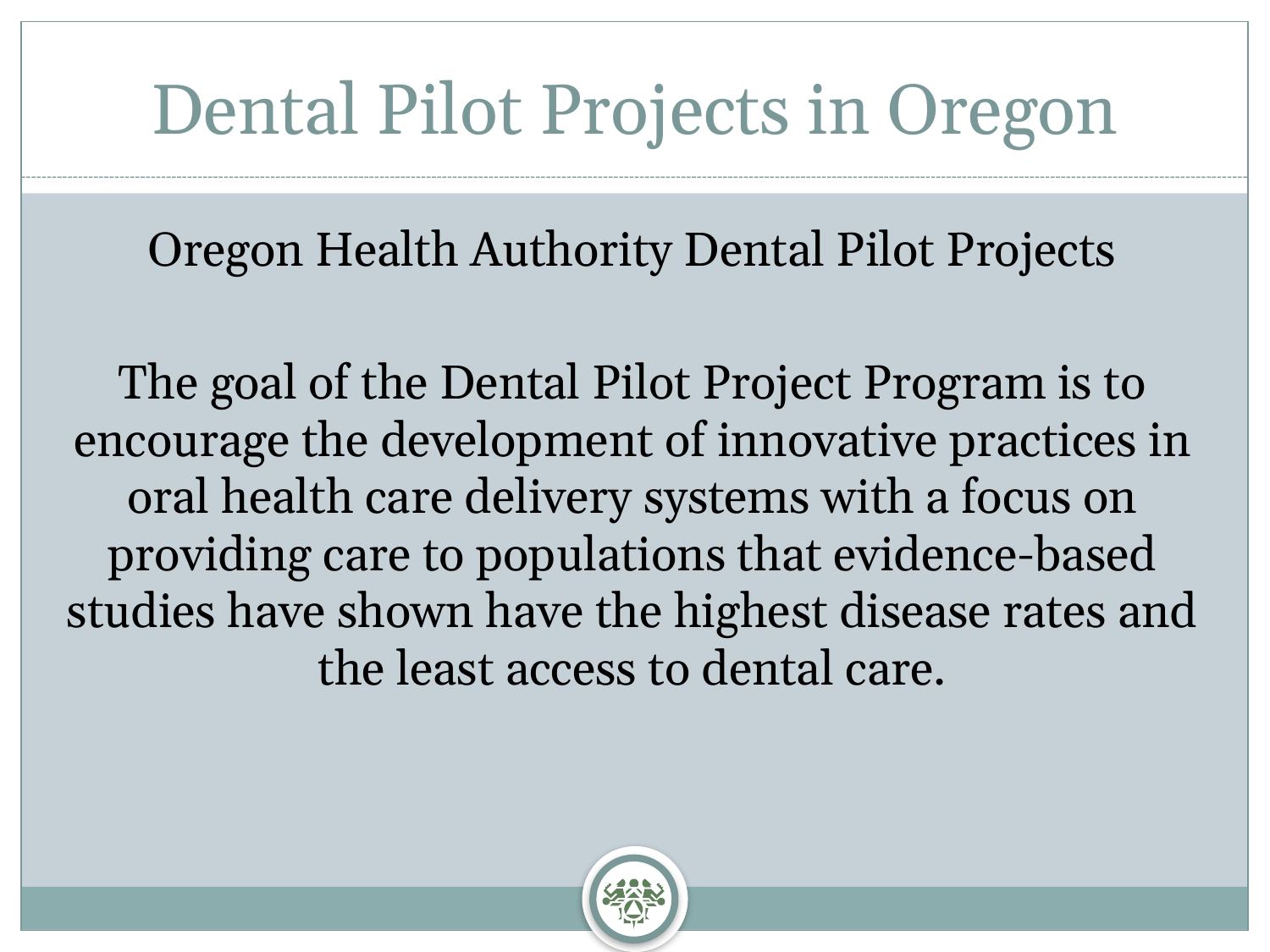

# Dental Pilot Projects in Oregon
Oregon Health Authority Dental Pilot Projects

The goal of the Dental Pilot Project Program is to encourage the development of innovative practices in oral health care delivery systems with a focus on providing care to populations that evidence-based studies have shown have the highest disease rates and the least access to dental care.